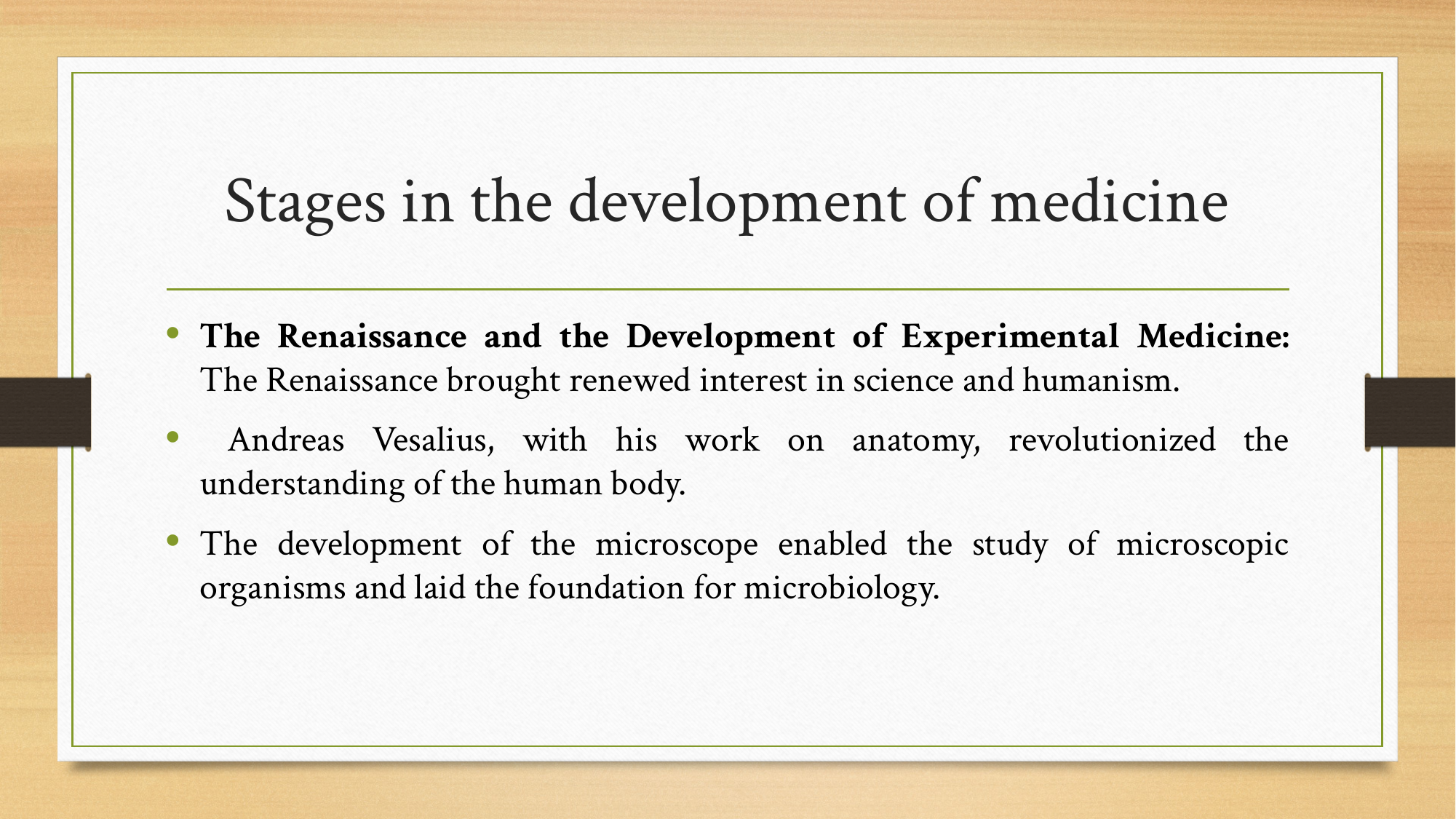

# Stages in the development of medicine
The Renaissance and the Development of Experimental Medicine: The Renaissance brought renewed interest in science and humanism.
 Andreas Vesalius, with his work on anatomy, revolutionized the understanding of the human body.
The development of the microscope enabled the study of microscopic organisms and laid the foundation for microbiology.